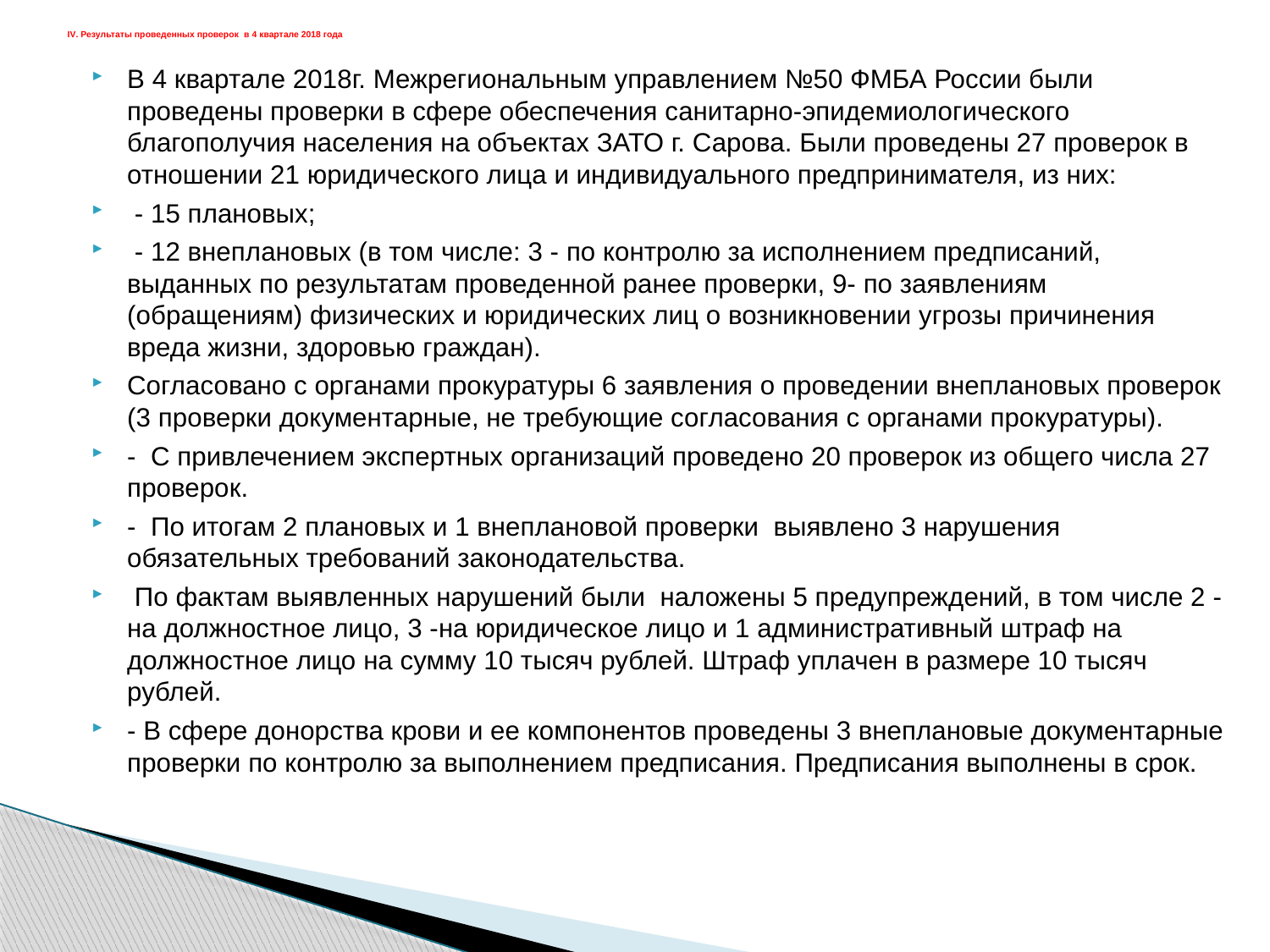

# IV. Результаты проведенных проверок  в 4 квартале 2018 года
В 4 квартале 2018г. Межрегиональным управлением №50 ФМБА России были проведены проверки в сфере обеспечения санитарно-эпидемиологического благополучия населения на объектах ЗАТО г. Сарова. Были проведены 27 проверок в отношении 21 юридического лица и индивидуального предпринимателя, из них:
 - 15 плановых;
 - 12 внеплановых (в том числе: 3 - по контролю за исполнением предписаний, выданных по результатам проведенной ранее проверки, 9- по заявлениям (обращениям) физических и юридических лиц о возникновении угрозы причинения вреда жизни, здоровью граждан).
Согласовано с органами прокуратуры 6 заявления о проведении внеплановых проверок (3 проверки документарные, не требующие согласования с органами прокуратуры).
-  С привлечением экспертных организаций проведено 20 проверок из общего числа 27 проверок.
-  По итогам 2 плановых и 1 внеплановой проверки  выявлено 3 нарушения обязательных требований законодательства.
 По фактам выявленных нарушений были  наложены 5 предупреждений, в том числе 2 - на должностное лицо, 3 -на юридическое лицо и 1 административный штраф на должностное лицо на сумму 10 тысяч рублей. Штраф уплачен в размере 10 тысяч рублей.
- В сфере донорства крови и ее компонентов проведены 3 внеплановые документарные проверки по контролю за выполнением предписания. Предписания выполнены в срок.